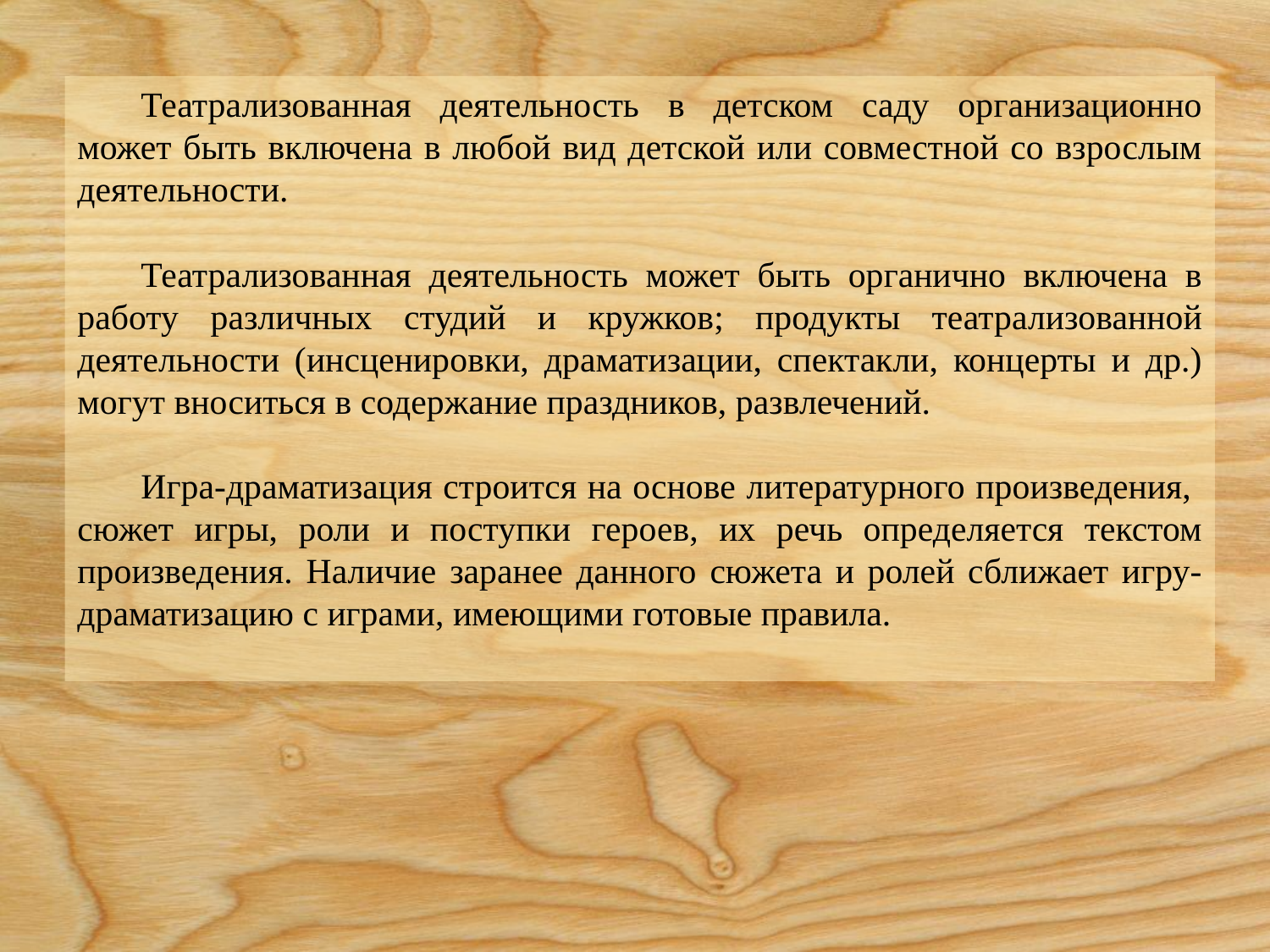

Театрализованная деятельность в детском саду организационно может быть включена в любой вид детской или совместной со взрослым деятельности.

Театрализованная деятельность может быть органично включена в работу различных студий и кружков; продукты театрализованной деятельности (инсценировки, драматизации, спектакли, концерты и др.) могут вноситься в содержание праздников, развлечений.

Игра-драматизация строится на основе литературного произведения,  сюжет игры, роли и поступки героев, их речь определяется текстом произведения. Наличие заранее данного сюжета и ролей сближает игру-драматизацию с играми, имеющими готовые правила.